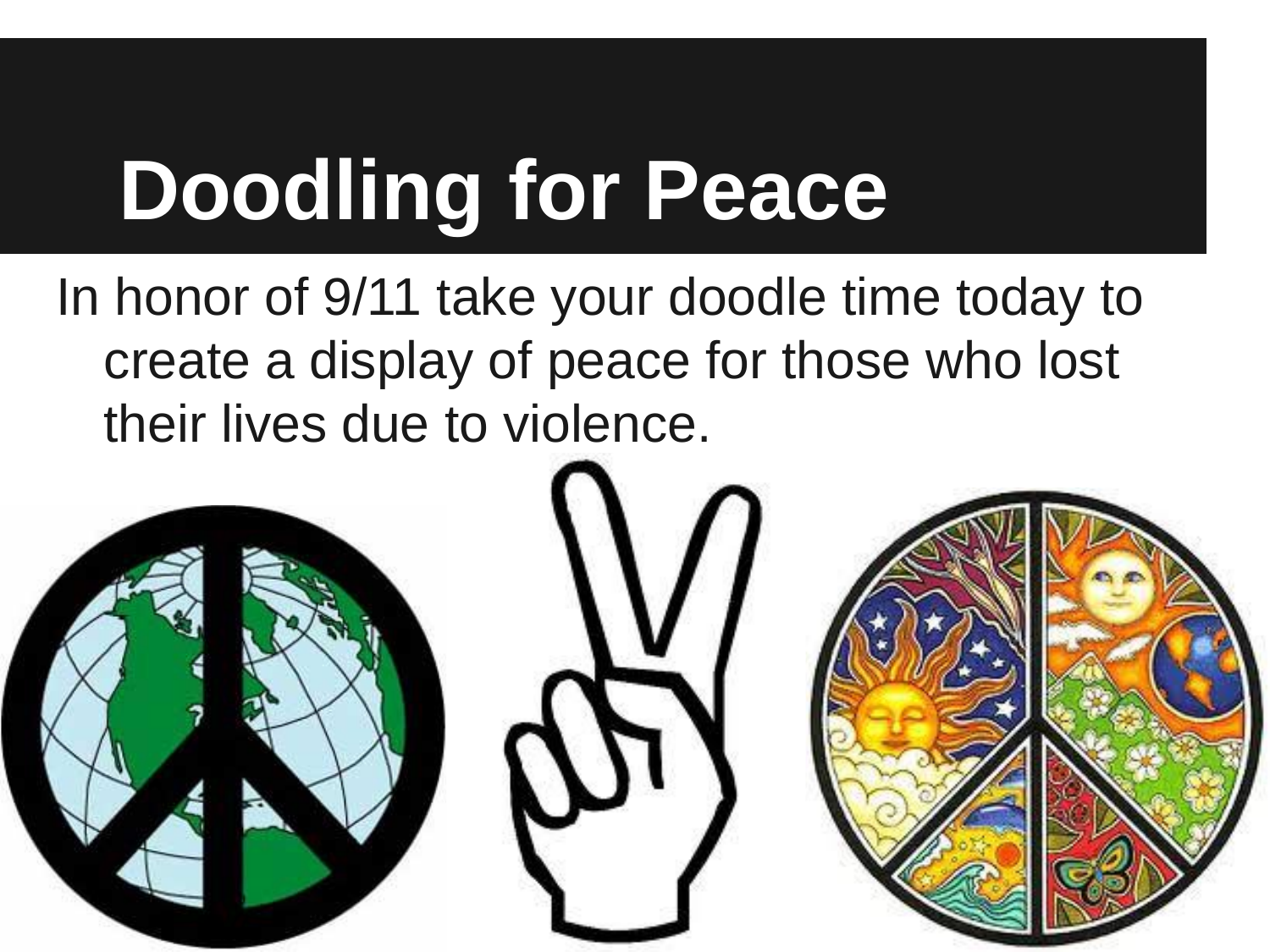

# Doodling for Peace
In honor of 9/11 take your doodle time today to create a display of peace for those who lost their lives due to violence.